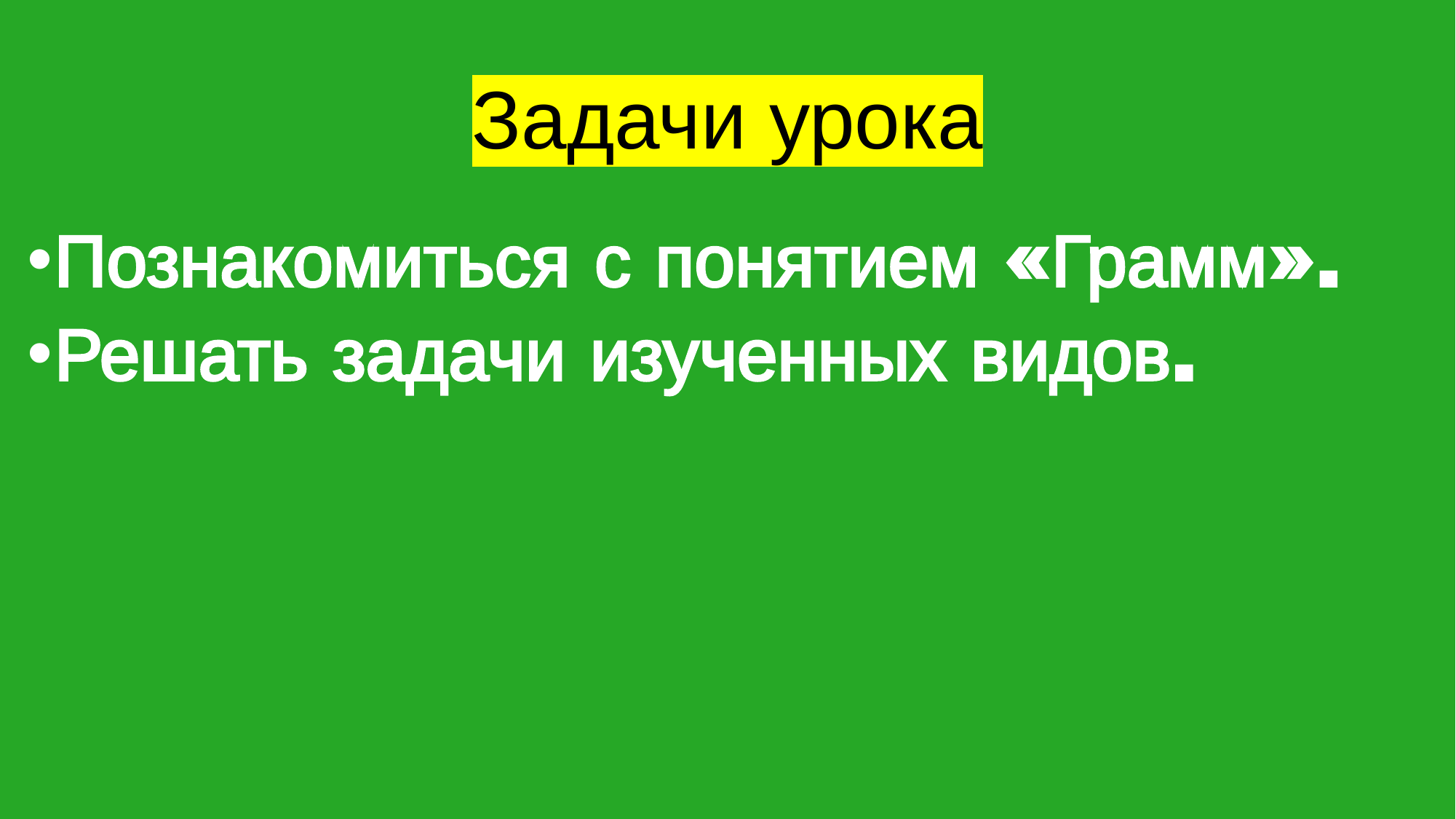

# Задачи урока
Познакомиться с понятием «Грамм».
Решать задачи изученных видов.